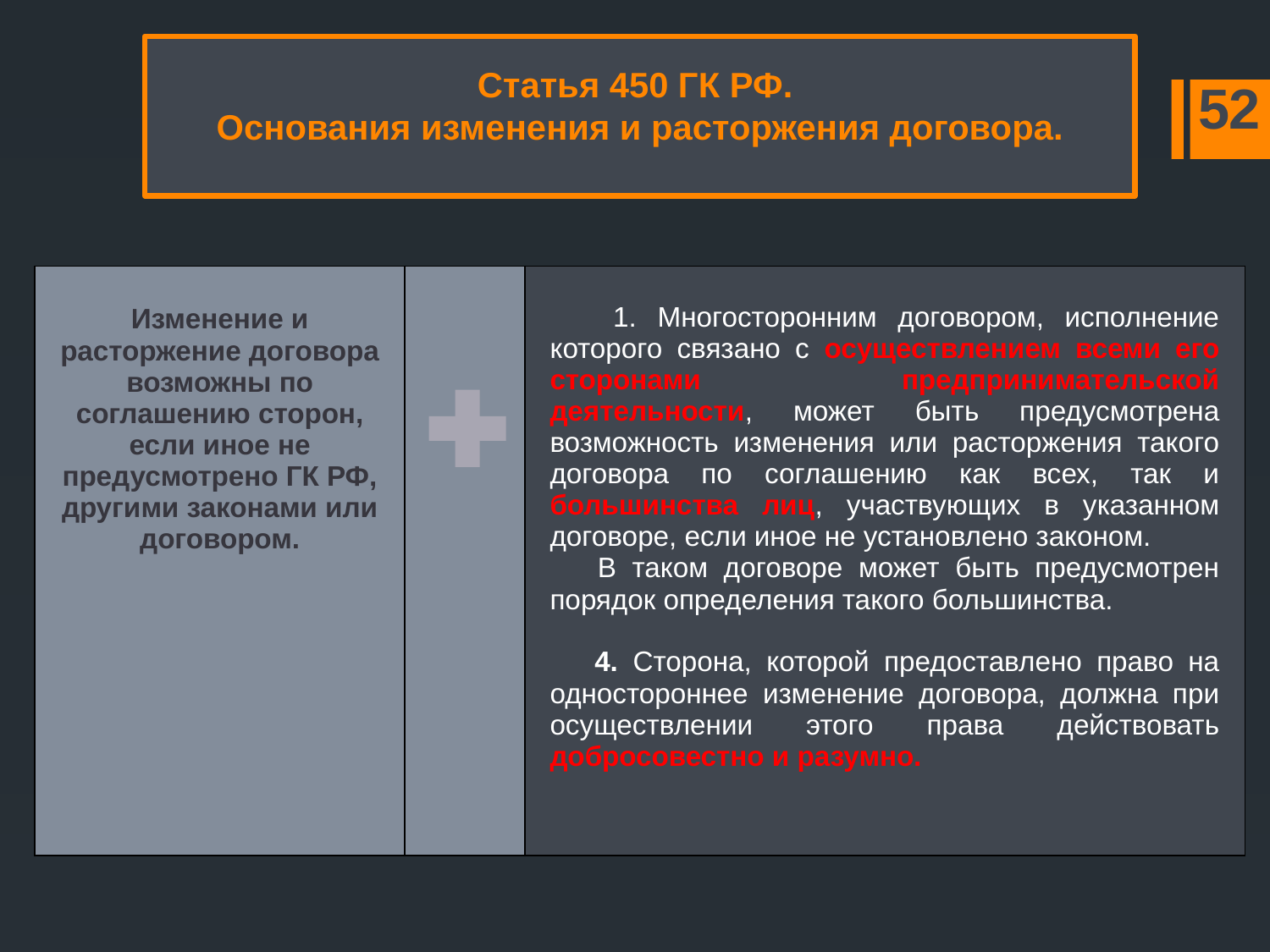

Статья 450 ГК РФ.
Основания изменения и расторжения договора.

52
| Изменение и расторжение договора возможны по соглашению сторон, если иное не предусмотрено ГК РФ, другими законами или договором. |  | 1. Многосторонним договором, исполнение которого связано с осуществлением всеми его сторонами предпринимательской деятельности, может быть предусмотрена возможность изменения или расторжения такого договора по соглашению как всех, так и большинства лиц, участвующих в указанном договоре, если иное не установлено законом. В таком договоре может быть предусмотрен порядок определения такого большинства. 4. Сторона, которой предоставлено право на одностороннее изменение договора, должна при осуществлении этого права действовать добросовестно и разумно. |
| --- | --- | --- |